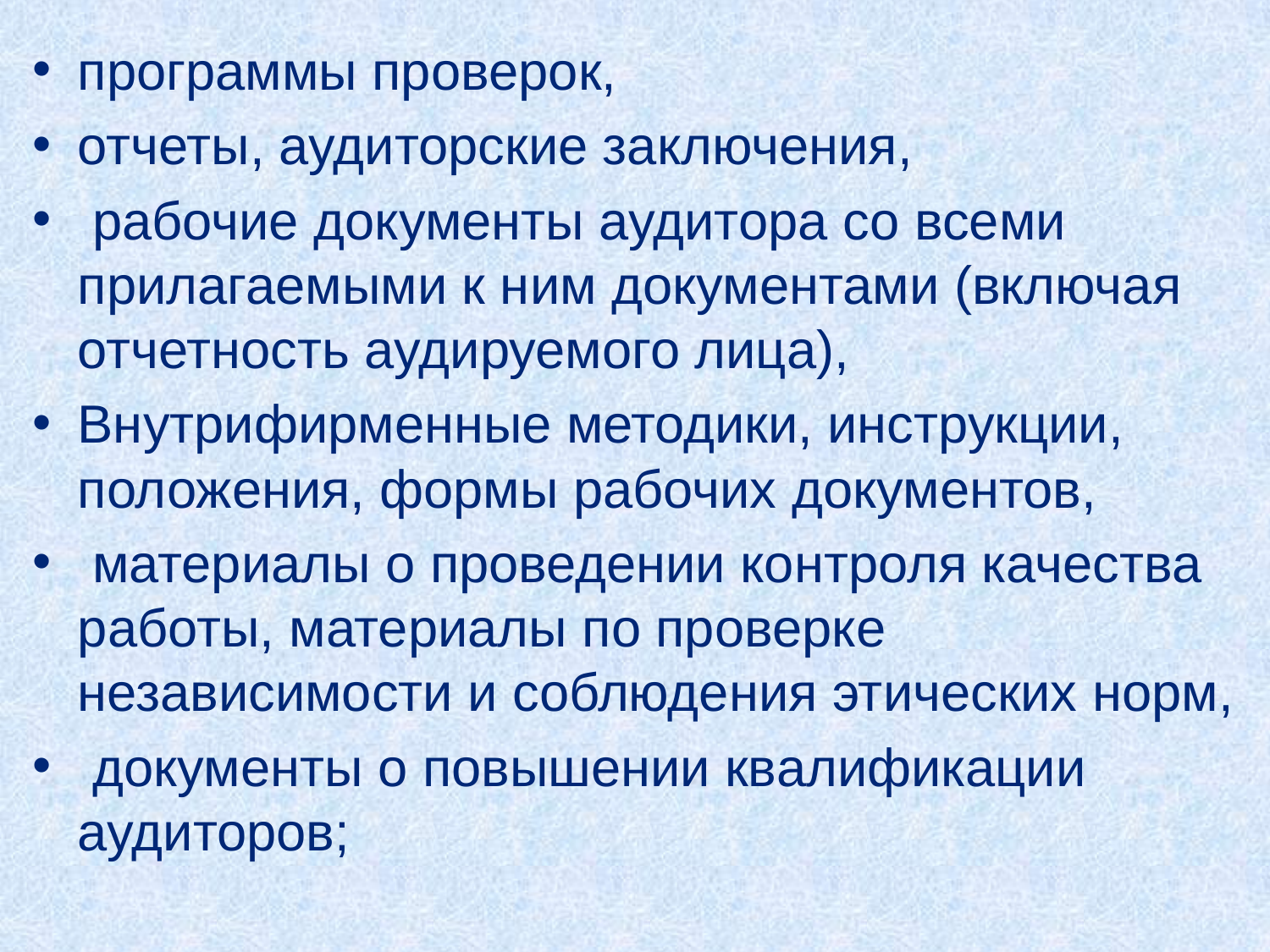

программы проверок,
отчеты, аудиторские заключения,
 рабочие документы аудитора со всеми прилагаемыми к ним документами (включая отчетность аудируемого лица),
Внутрифирменные методики, инструкции, положения, формы рабочих документов,
 материалы о проведении контроля качества работы, материалы по проверке независимости и соблюдения этических норм,
 документы о повышении квалификации аудиторов;